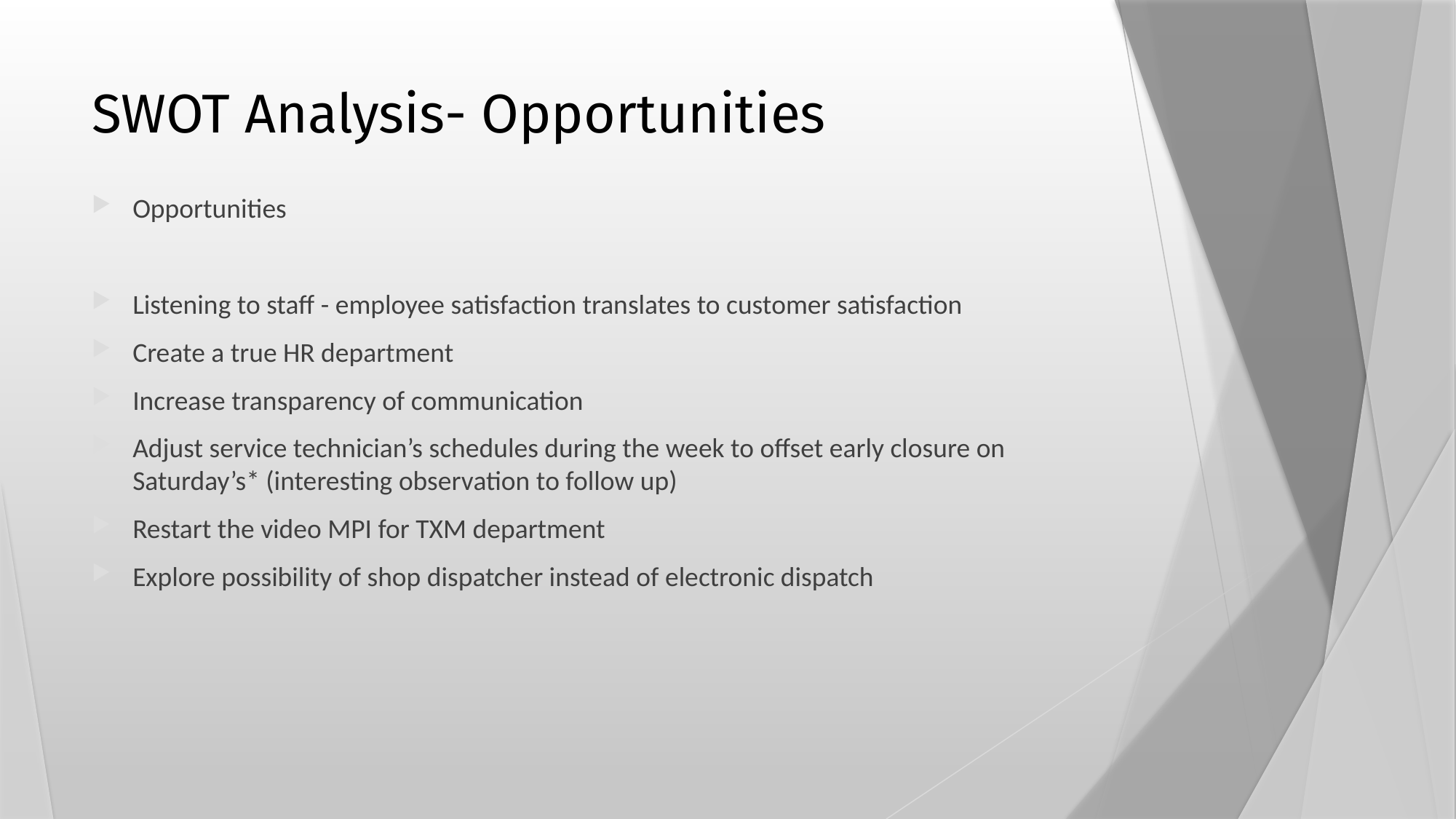

# SWOT Analysis- Opportunities
Opportunities

Listening to staff - employee satisfaction translates to customer satisfaction
Create a true HR department
Increase transparency of communication
Adjust service technician’s schedules during the week to offset early closure on Saturday’s* (interesting observation to follow up)
Restart the video MPI for TXM department
Explore possibility of shop dispatcher instead of electronic dispatch